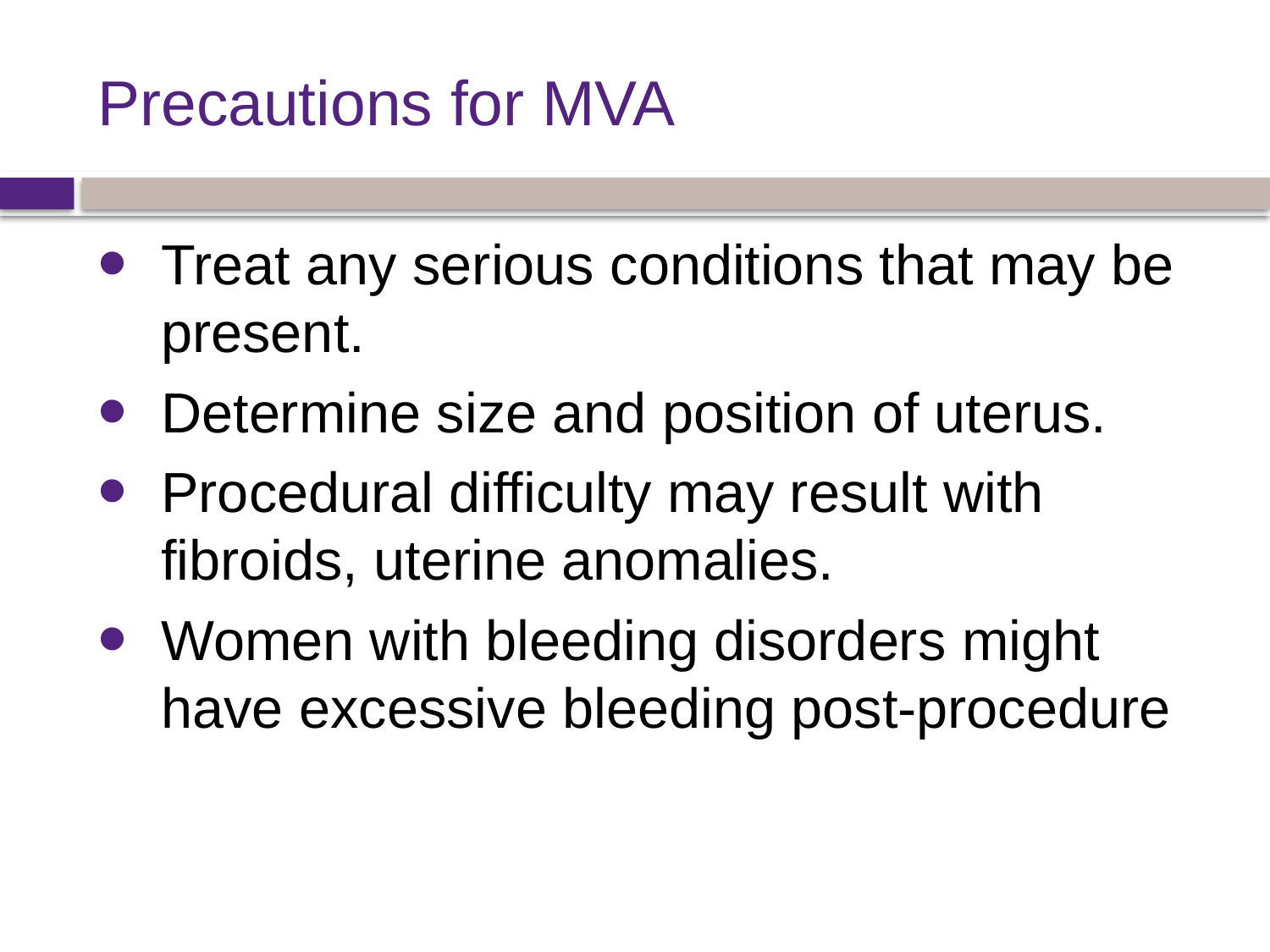

# Precautions for MVA
Treat any serious conditions that may be present.
Determine size and position of uterus.
Procedural difficulty may result with fibroids, uterine anomalies.
Women with bleeding disorders might have excessive bleeding post-procedure